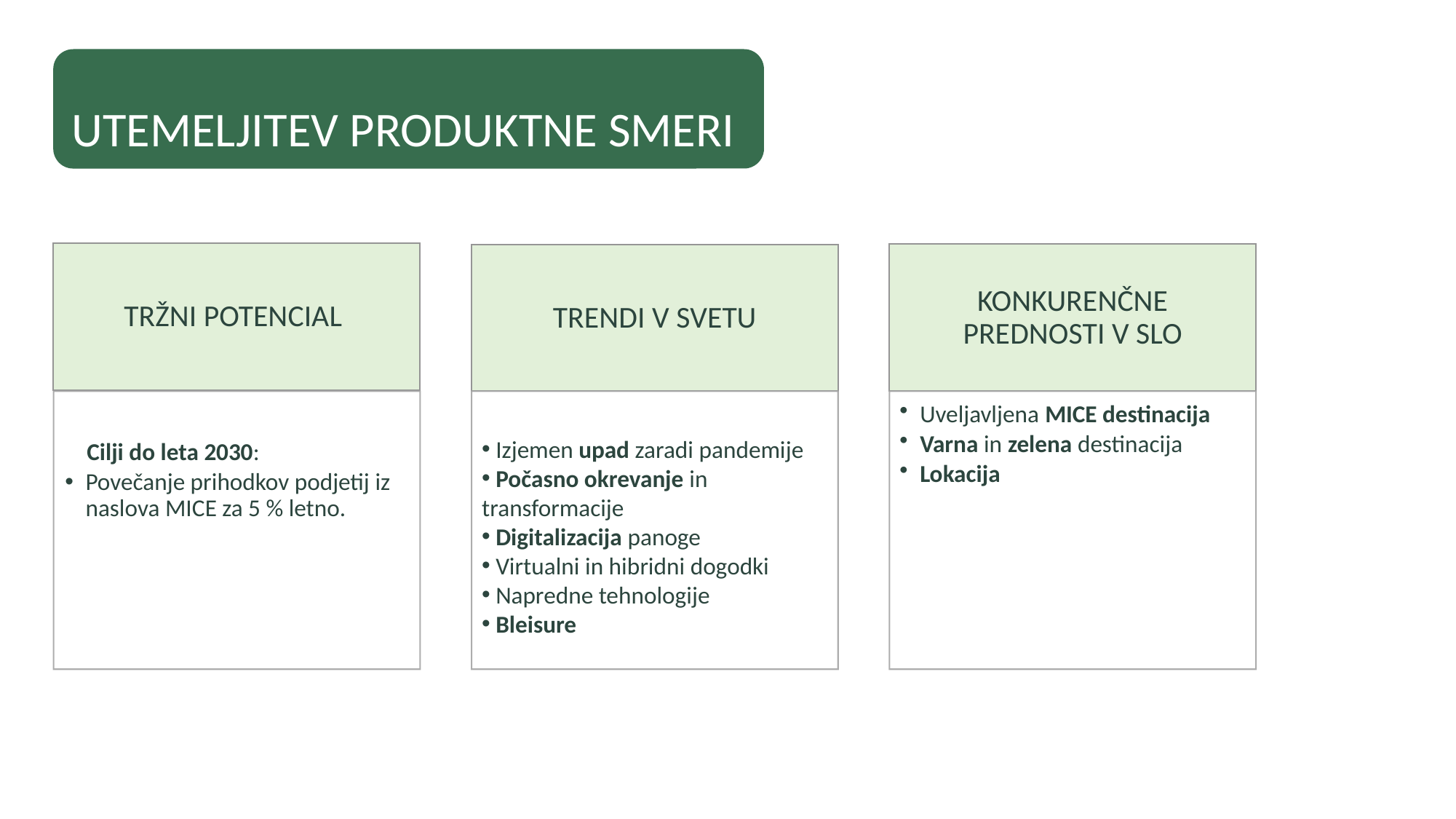

UTEMELJITEV PRODUKTNE SMERI
TRŽNI POTENCIAL

    Cilji do leta 2030:
Povečanje prihodkov podjetij iz naslova MICE za 5 % letno.
TRENDI V SVETU

 Izjemen upad zaradi pandemije
 Počasno okrevanje in transformacije
 Digitalizacija panoge
 Virtualni in hibridni dogodki
 Napredne tehnologije
 Bleisure
KONKURENČNE PREDNOSTI V SLO
Uveljavljena MICE destinacija
Varna in zelena destinacija
Lokacija